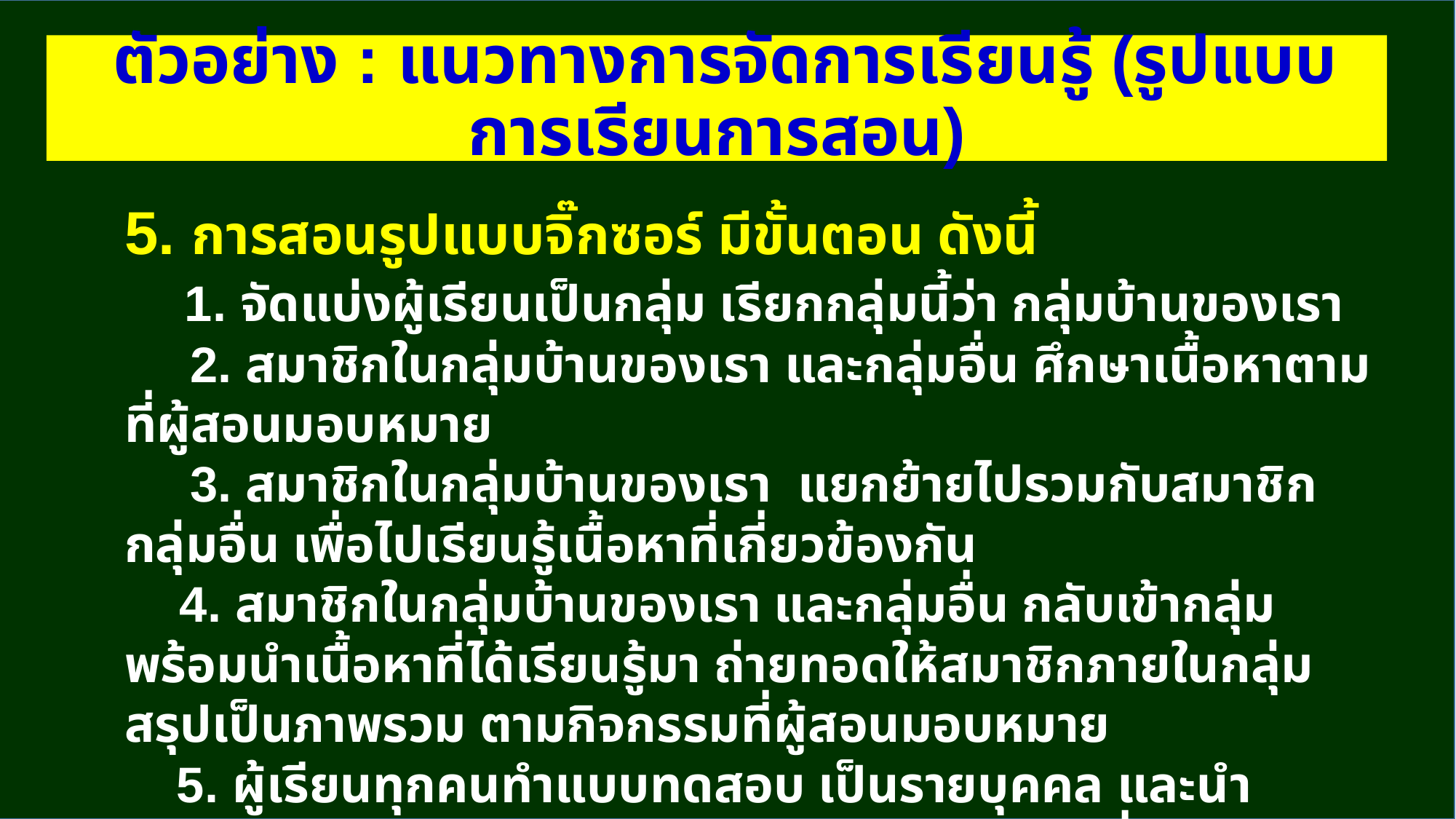

ตัวอย่าง : แนวทางการจัดการเรียนรู้ (รูปแบบการเรียนการสอน)
5. การสอนรูปแบบจิ๊กซอร์ มีขั้นตอน ดังนี้
    1. จัดแบ่งผู้เรียนเป็นกลุ่ม เรียกกลุ่มนี้ว่า กลุ่มบ้านของเรา
     2. สมาชิกในกลุ่มบ้านของเรา และกลุ่มอื่น ศึกษาเนื้อหาตามที่ผู้สอนมอบหมาย
     3. สมาชิกในกลุ่มบ้านของเรา  แยกย้ายไปรวมกับสมาชิกกลุ่มอื่น เพื่อไปเรียนรู้เนื้อหาที่เกี่ยวข้องกัน
    4. สมาชิกในกลุ่มบ้านของเรา และกลุ่มอื่น กลับเข้ากลุ่มพร้อมนำเนื้อหาที่ได้เรียนรู้มา ถ่ายทอดให้สมาชิกภายในกลุ่ม สรุปเป็นภาพรวม ตามกิจกรรมที่ผู้สอนมอบหมาย
    5. ผู้เรียนทุกคนทำแบบทดสอบ เป็นรายบุคคล และนำคะแนนของทุกคนในกลุ่มมารวมกัน (หรือหาค่าเฉลี่ย ) เป็นคะแนนกลุ่ม